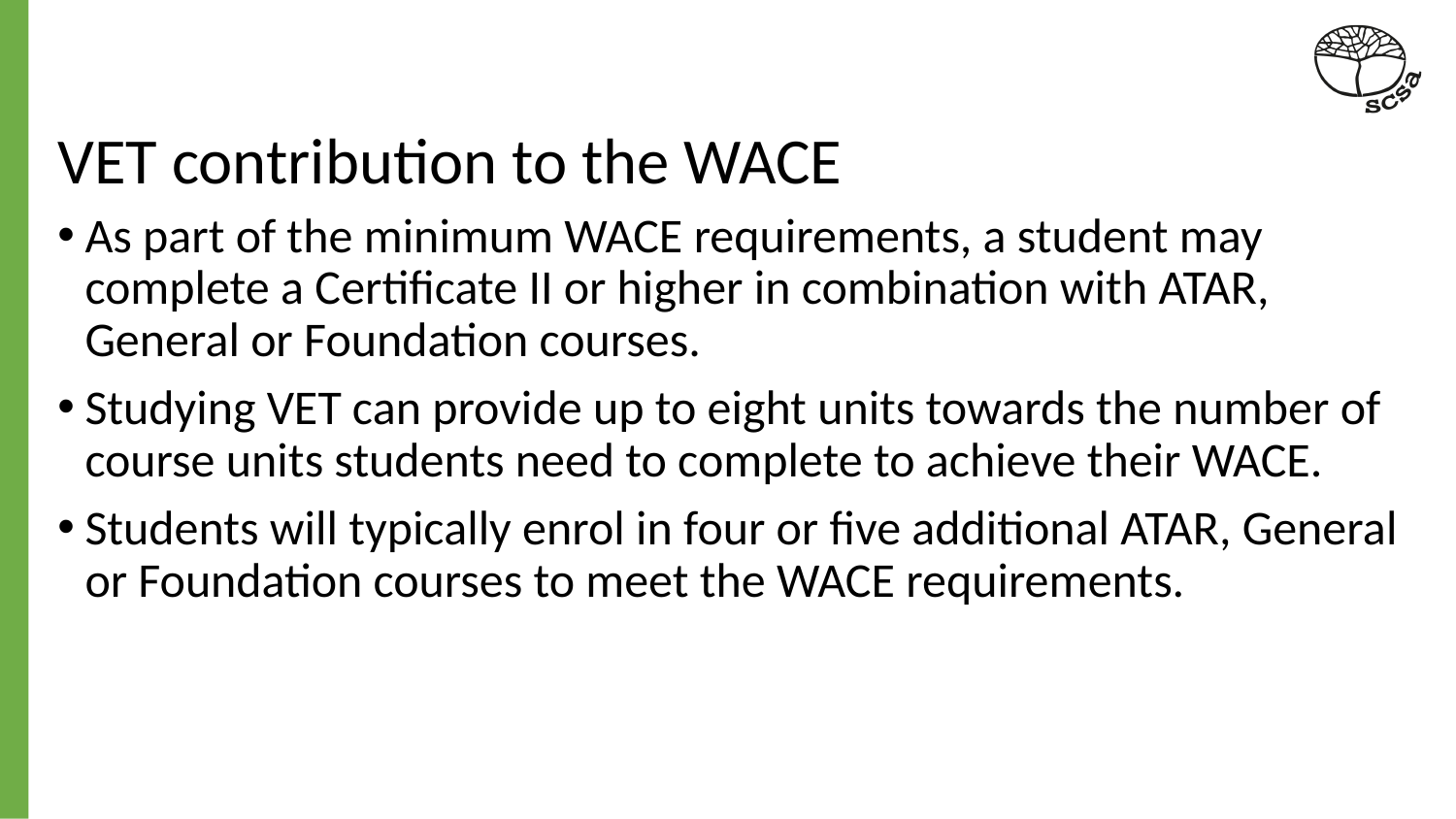

# VET contribution to the WACE
As part of the minimum WACE requirements, a student may complete a Certificate II or higher in combination with ATAR, General or Foundation courses.
Studying VET can provide up to eight units towards the number of course units students need to complete to achieve their WACE.
Students will typically enrol in four or five additional ATAR, General or Foundation courses to meet the WACE requirements.